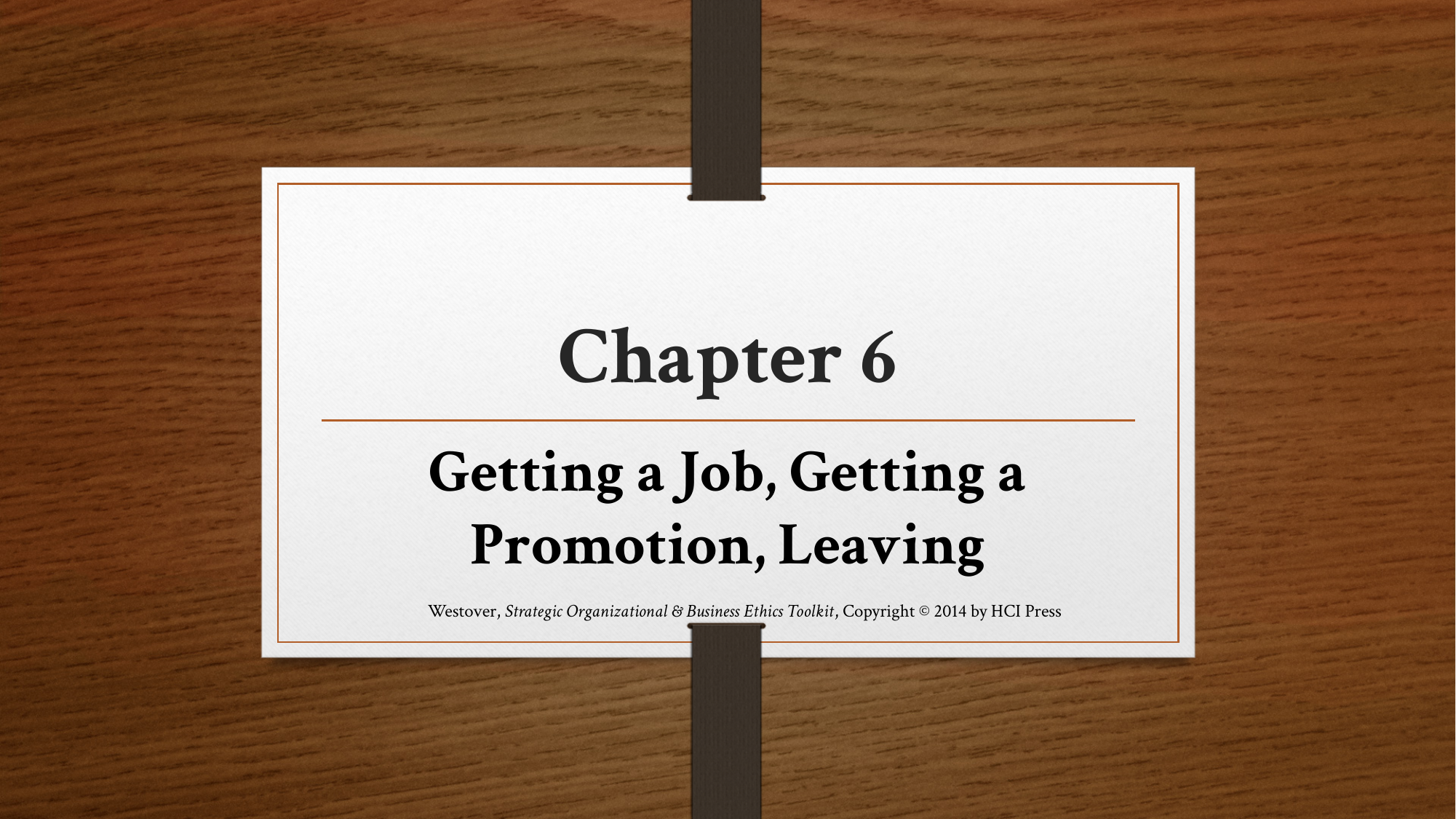

# Chapter 6
Getting a Job, Getting a Promotion, Leaving
Westover, Strategic Organizational & Business Ethics Toolkit, Copyright © 2014 by HCI Press